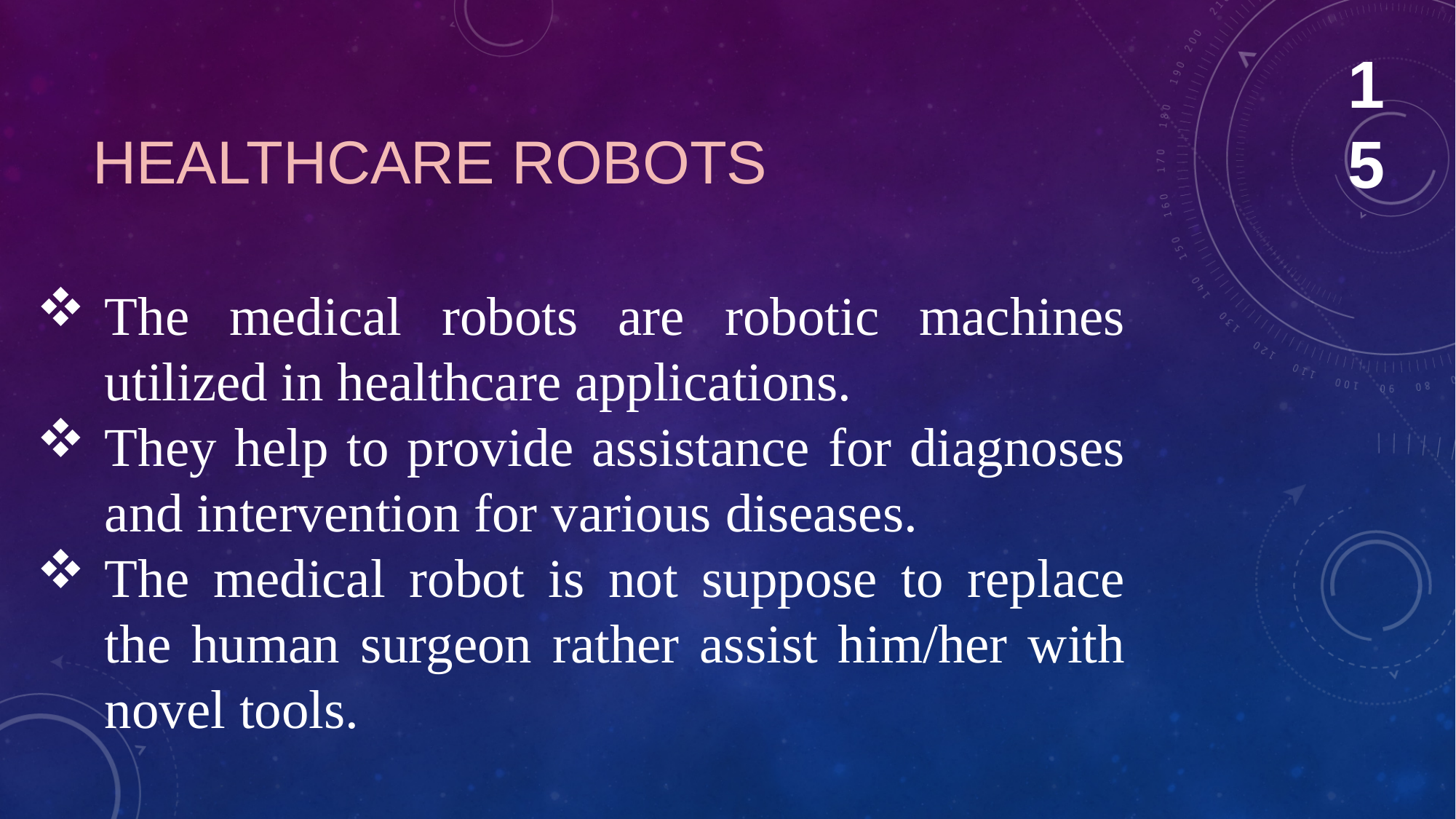

15
# Healthcare robots
The medical robots are robotic machines utilized in healthcare applications.
They help to provide assistance for diagnoses and intervention for various diseases.
The medical robot is not suppose to replace the human surgeon rather assist him/her with novel tools.